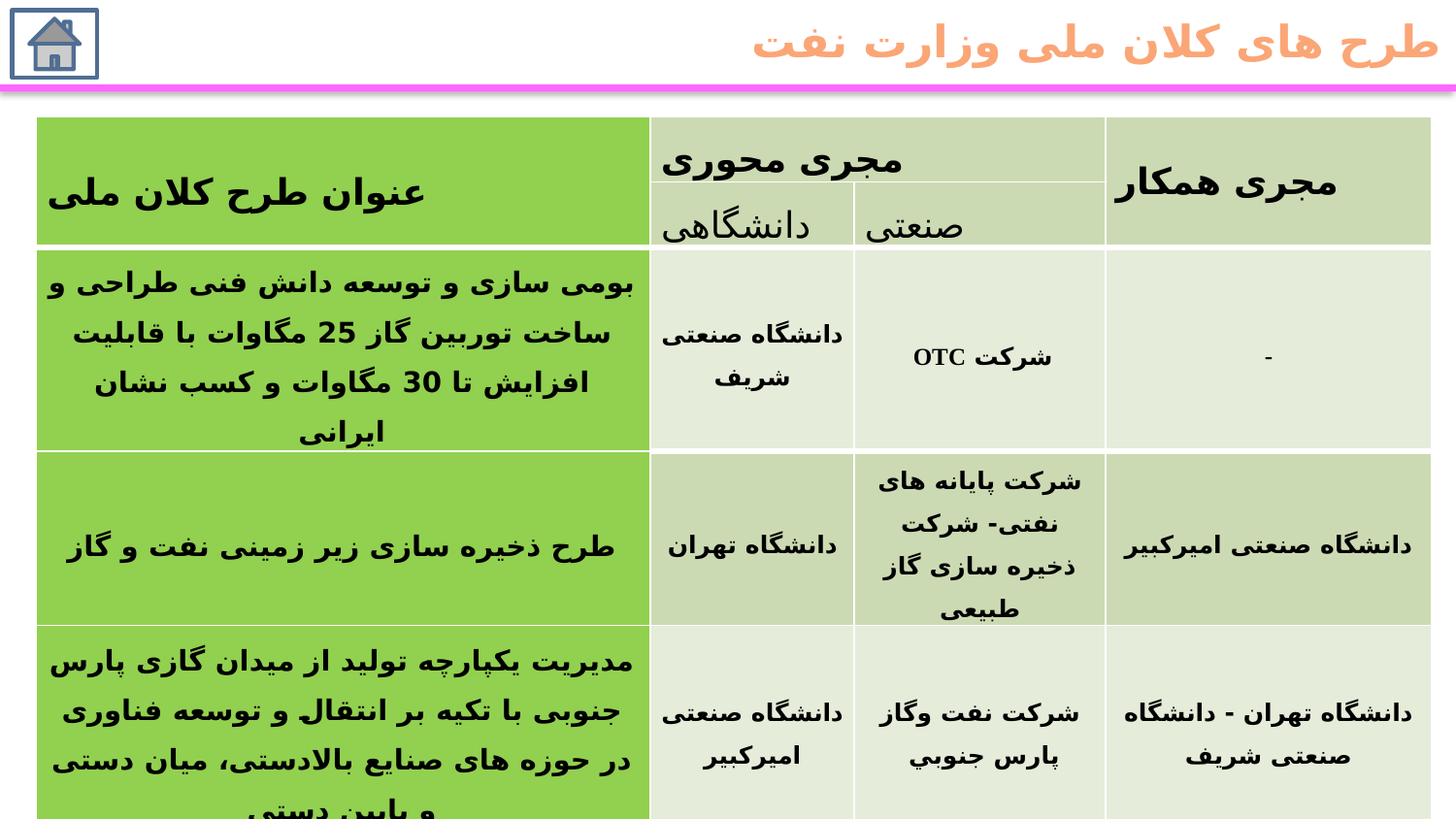

طرح های کلان ملی وزارت نفت

| عنوان طرح کلان ملی | مجری محوری |  | مجری همکار |
| --- | --- | --- | --- |
|  | دانشگاهی | صنعتی |  |
| بومی سازی و توسعه دانش فنی طراحی و ساخت توربین گاز 25 مگاوات با قابلیت افزایش تا 30 مگاوات و کسب نشان ایرانی | دانشگاه صنعتی شریف | شرکت OTC | - |
| طرح ذخیره سازی زیر زمینی نفت و گاز | دانشگاه تهران | شرکت پایانه های نفتی- شرکت ذخیره سازی گاز طبیعی | دانشگاه صنعتی امیرکبیر |
| مدیریت یکپارچه تولید از میدان گازی پارس جنوبی با تکیه بر انتقال و توسعه فناوری در حوزه های صنایع بالادستی، میان دستی و پایین دستی | دانشگاه صنعتی امیرکبیر | شركت نفت وگاز پارس جنوبي | دانشگاه تهران - دانشگاه صنعتی شریف |
| توسعه دانش فنی فرآیند تبدیل هیدروژنی نفت خام و باقیمانده های سنگین (HRH) | پژوهشگاه شیمی و مهندسی شیمی | پژوهشگاه صنعت نفت | دانشگاه تهران-دانشگاه رازی-دانشگاه صنعتی امیرکبیر |